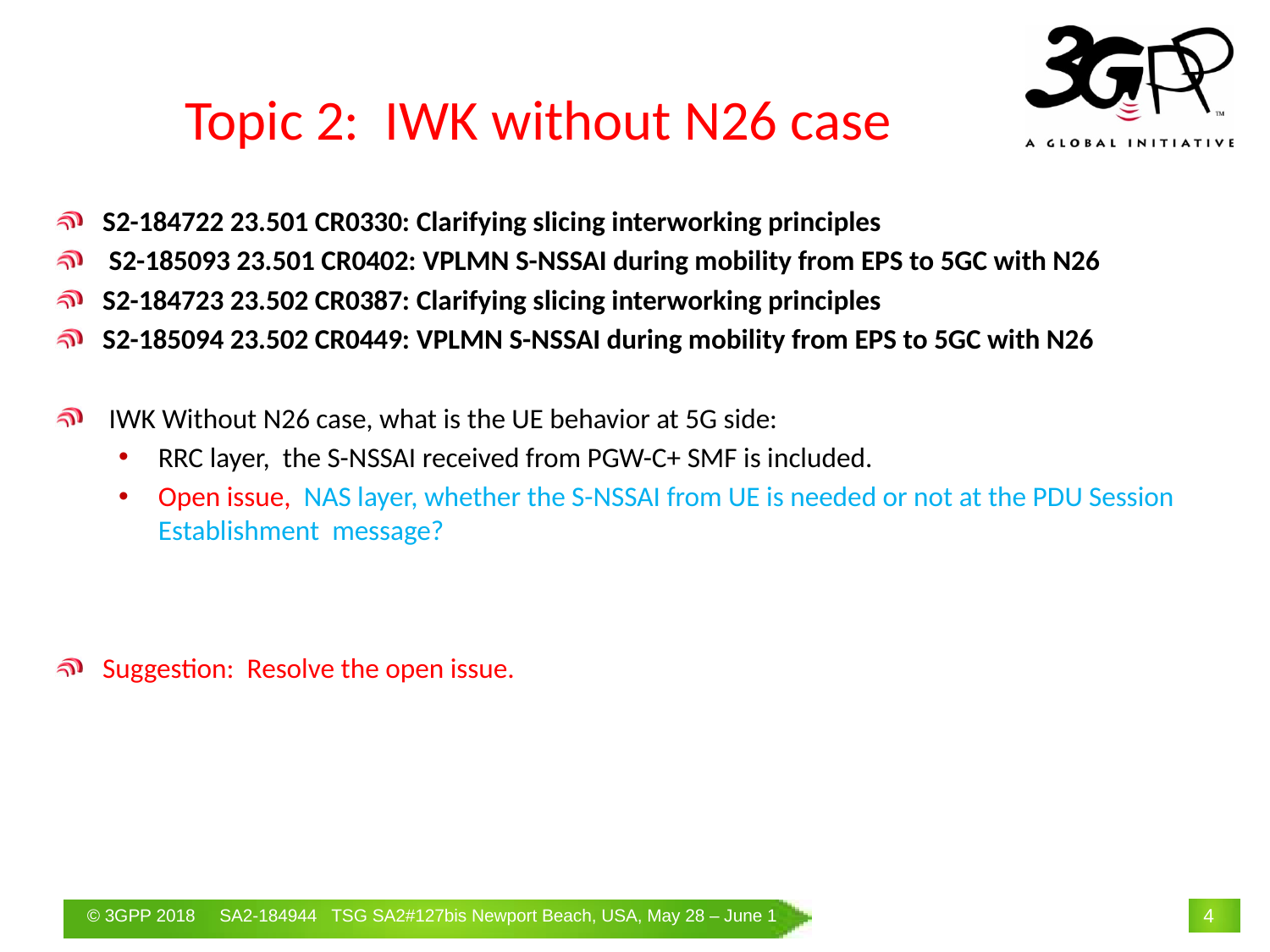

# Topic 2:  IWK without N26 case
S2-184722 23.501 CR0330: Clarifying slicing interworking principles
 S2-185093 23.501 CR0402: VPLMN S-NSSAI during mobility from EPS to 5GC with N26
S2-184723 23.502 CR0387: Clarifying slicing interworking principles
S2-185094 23.502 CR0449: VPLMN S-NSSAI during mobility from EPS to 5GC with N26

 IWK Without N26 case, what is the UE behavior at 5G side:
RRC layer,  the S-NSSAI received from PGW-C+ SMF is included.
Open issue,  NAS layer, whether the S-NSSAI from UE is needed or not at the PDU Session Establishment  message?

Suggestion:  Resolve the open issue.